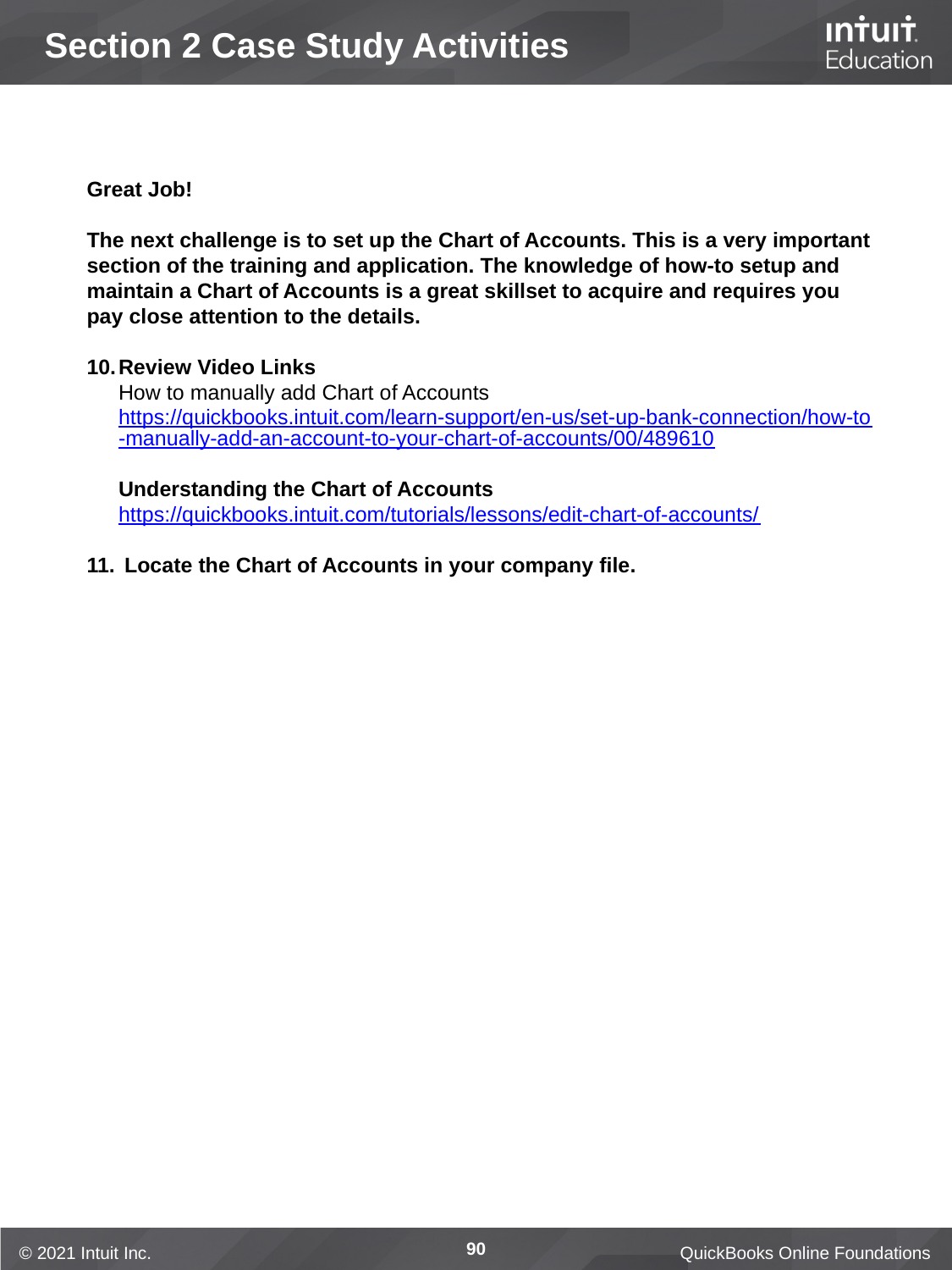

# Section 2 Case Study Activities
Great Job!

The next challenge is to set up the Chart of Accounts. This is a very important section of the training and application. The knowledge of how-to setup and maintain a Chart of Accounts is a great skillset to acquire and requires you pay close attention to the details.

Review Video Links
How to manually add Chart of Accounts
https://quickbooks.intuit.com/learn-support/en-us/set-up-bank-connection/how-to-manually-add-an-account-to-your-chart-of-accounts/00/489610

Understanding the Chart of Accounts
https://quickbooks.intuit.com/tutorials/lessons/edit-chart-of-accounts/

 Locate the Chart of Accounts in your company file.

90